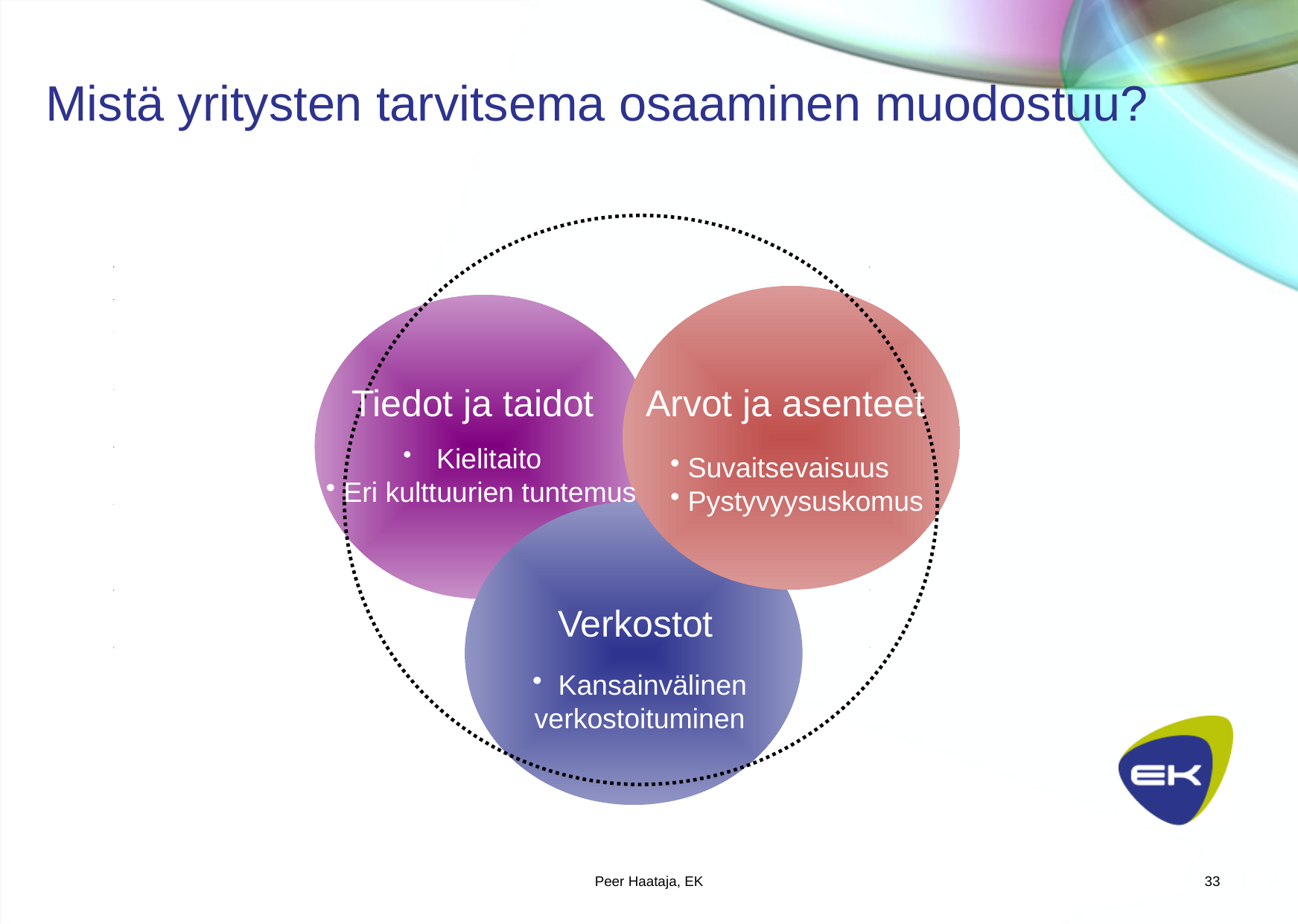

# Mistä yritysten tarvitsema osaaminen muodostuu?

Tiedot ja taidot
Arvot ja asenteet

 Kielitaito
 Eri kulttuurien tuntemus
 Suvaitsevaisuus
 Pystyvyysuskomus

Verkostot

  Kansainvälinen
verkostoituminen
Peer Haataja, EK
33